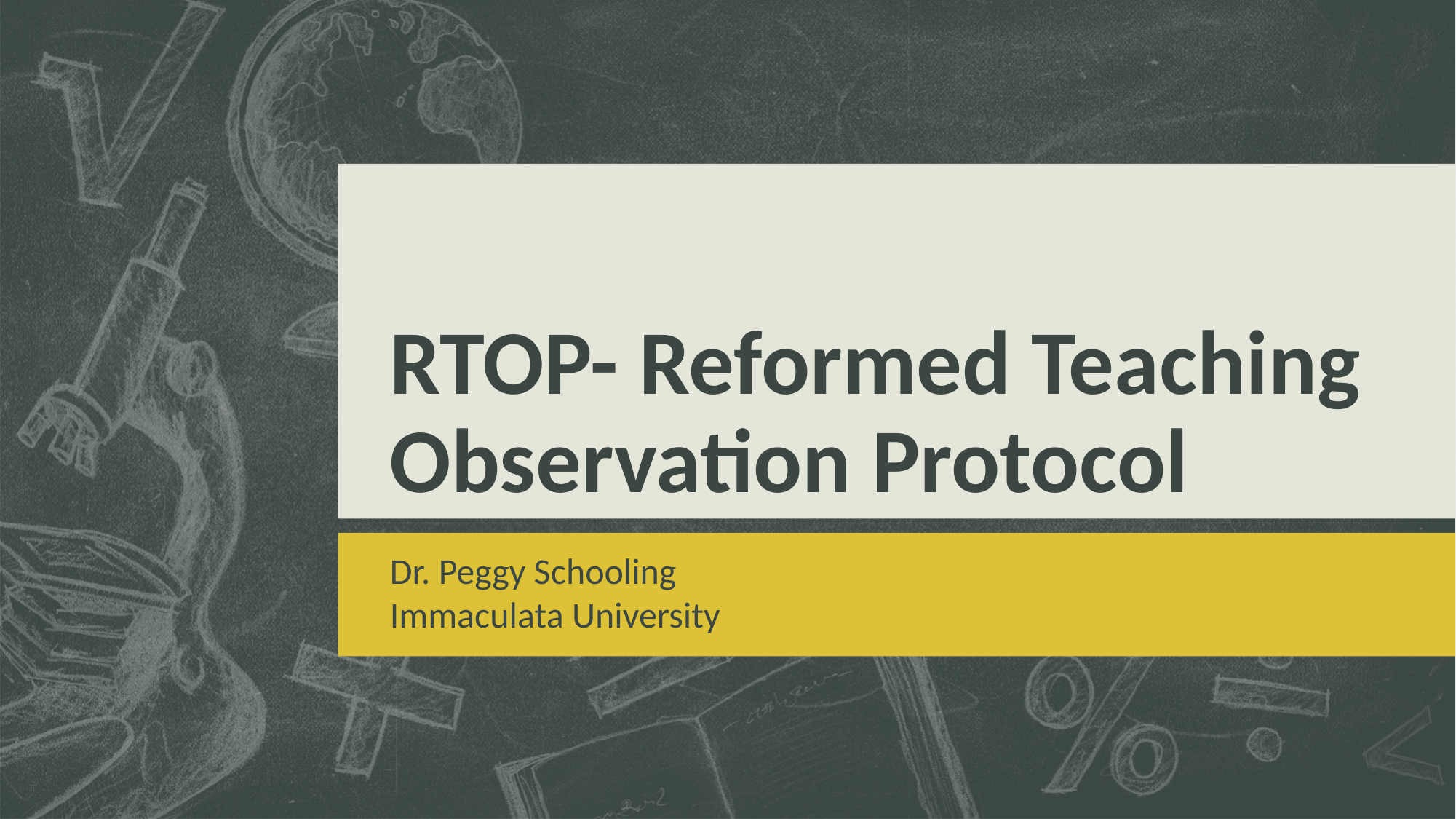

# RTOP- Reformed Teaching Observation Protocol
Dr. Peggy Schooling
Immaculata University